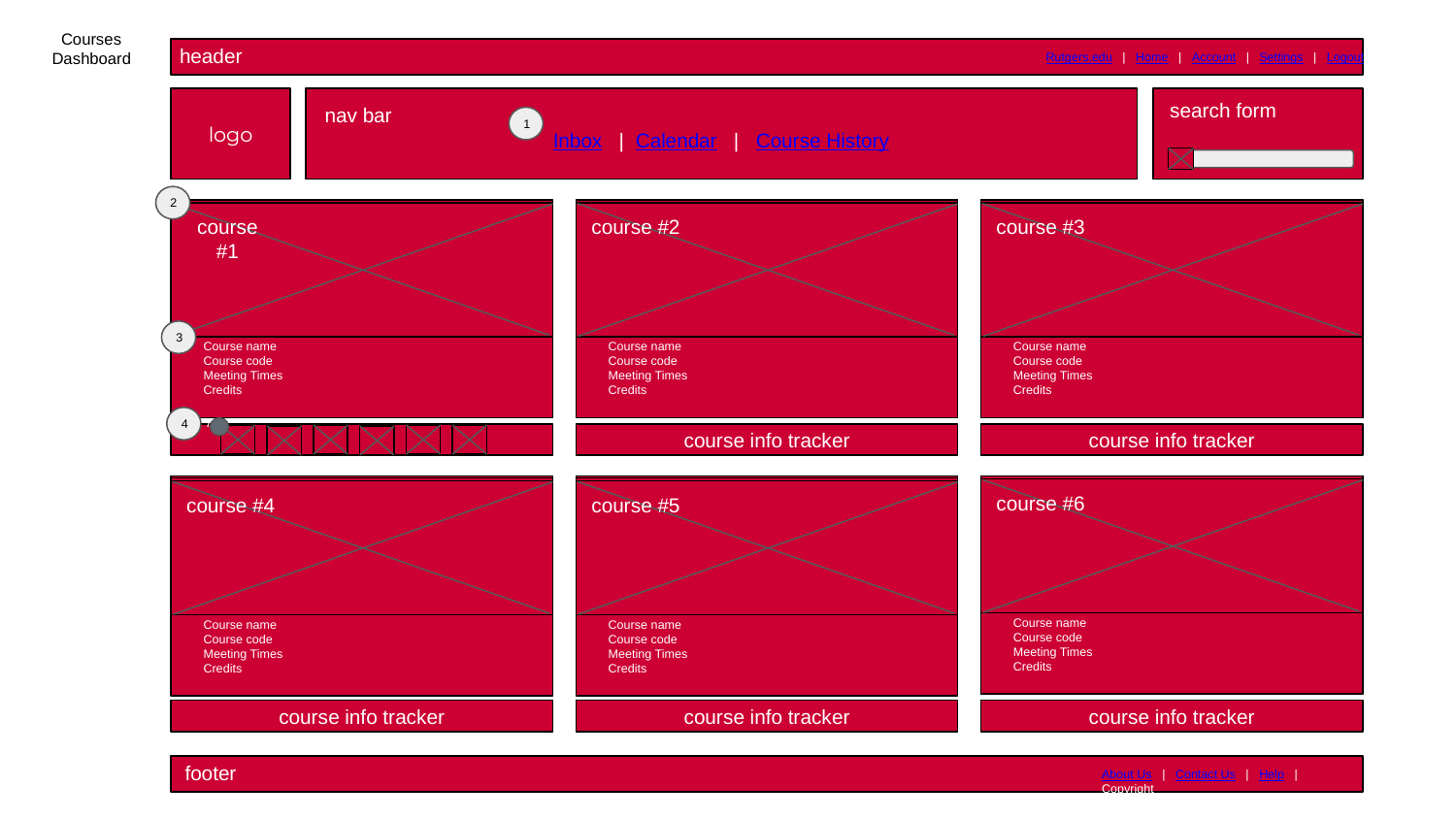

Courses Dashboard
header
Rutgers.edu   |   Home   |   Account   |   Settings   |   Logout

search form

logo

nav bar
1
Inbox   |  Calendar   |   Course History

2

course #1
course #2
course #3

3
Course name
Course code
Meeting Times
Credits
Course name
Course code
Meeting Times
Credits
Course name
Course code
Meeting Times
Credits
7
4

course info tracker
course info tracker

course #6

course #4
course #5

Course name
Course code
Meeting Times
Credits
Course name
Course code
Meeting Times
Credits
Course name
Course code
Meeting Times
Credits
course info tracker
course info tracker
course info tracker
footer
About Us   |   Contact Us   |   Help   |   Copyright